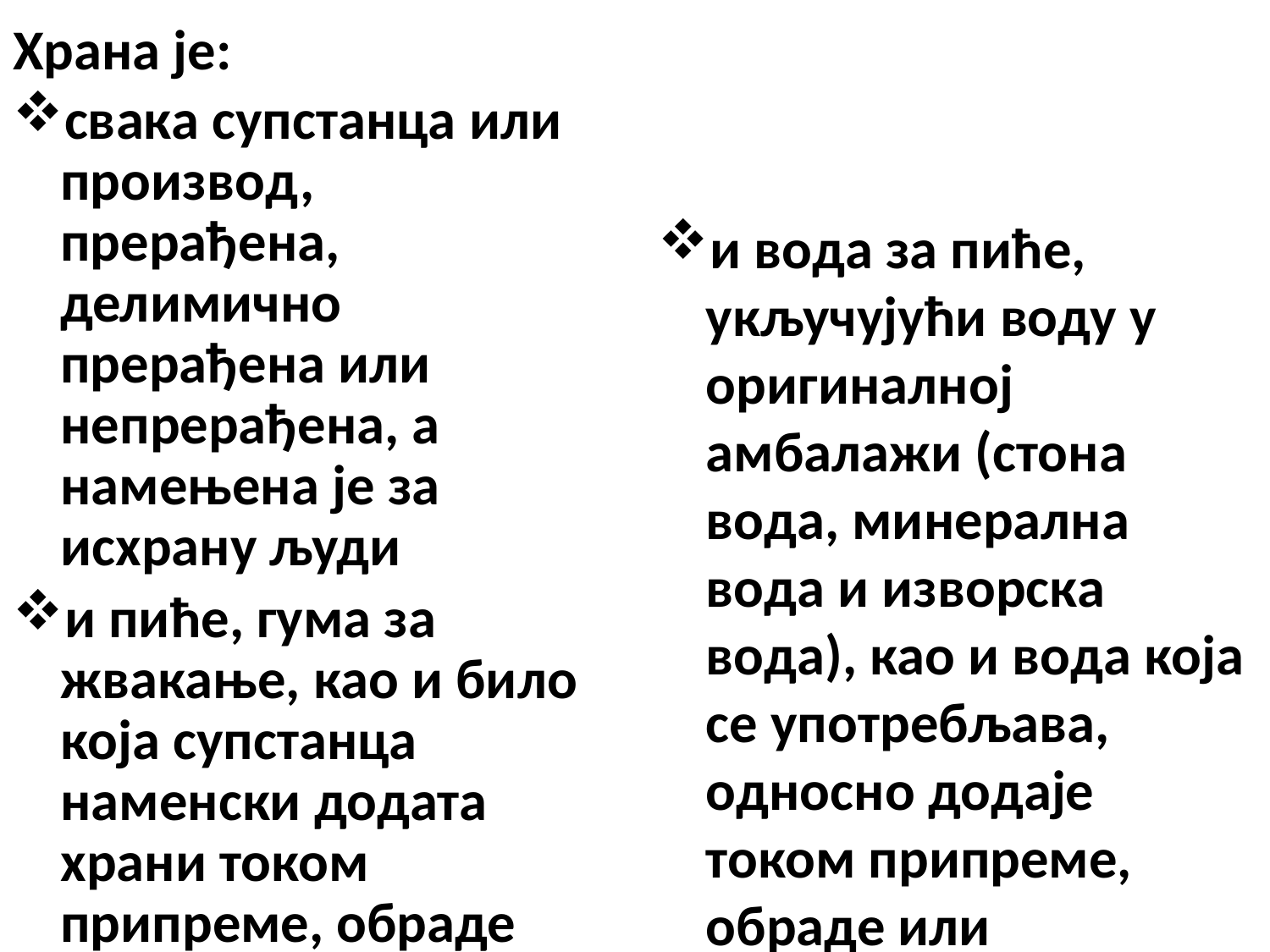

# Храна је:
свака супстанца или производ, прерађена, делимично прерађена или непрерађена, а намењенa је за исхрану људи
и пиће, гума за жвакање, као и било која супстанца наменски додата храни током припреме, обраде или производње
и вода за пиће, укључујући воду у оригиналној амбалажи (стона вода, минерална вода и изворска вода), као и вода која се употребљава, односно додаје током припреме, обраде или производње хране